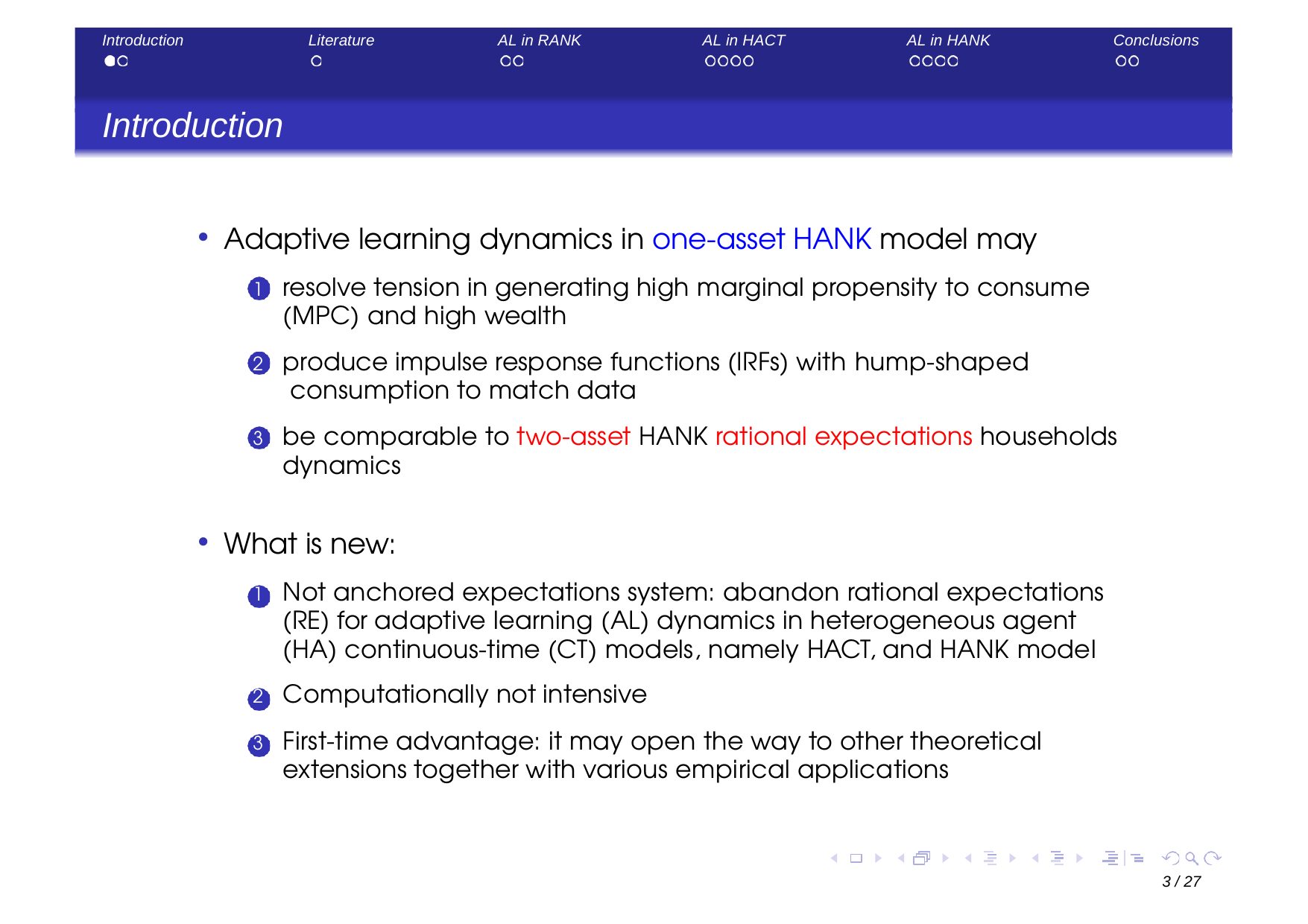

Introduction
Literature
AL in RANK
AL in HACT
AL in HANK
Conclusions

Introduction

Adaptive learning dynamics in one-asset HANK model may
resolve tension in generating high marginal propensity to consume  (MPC) and high wealth
produce impulse response functions (IRFs) with hump-shaped  consumption to match data
be comparable to two-asset HANK rational expectations households  dynamics

What is new:
Not anchored expectations system: abandon rational expectations  (RE) for adaptive learning (AL) dynamics in heterogeneous agent  (HA) continuous-time (CT) models, namely HACT, and HANK model
Computationally not intensive
First-time advantage: it may open the way to other theoretical  extensions together with various empirical applications

3 / 27